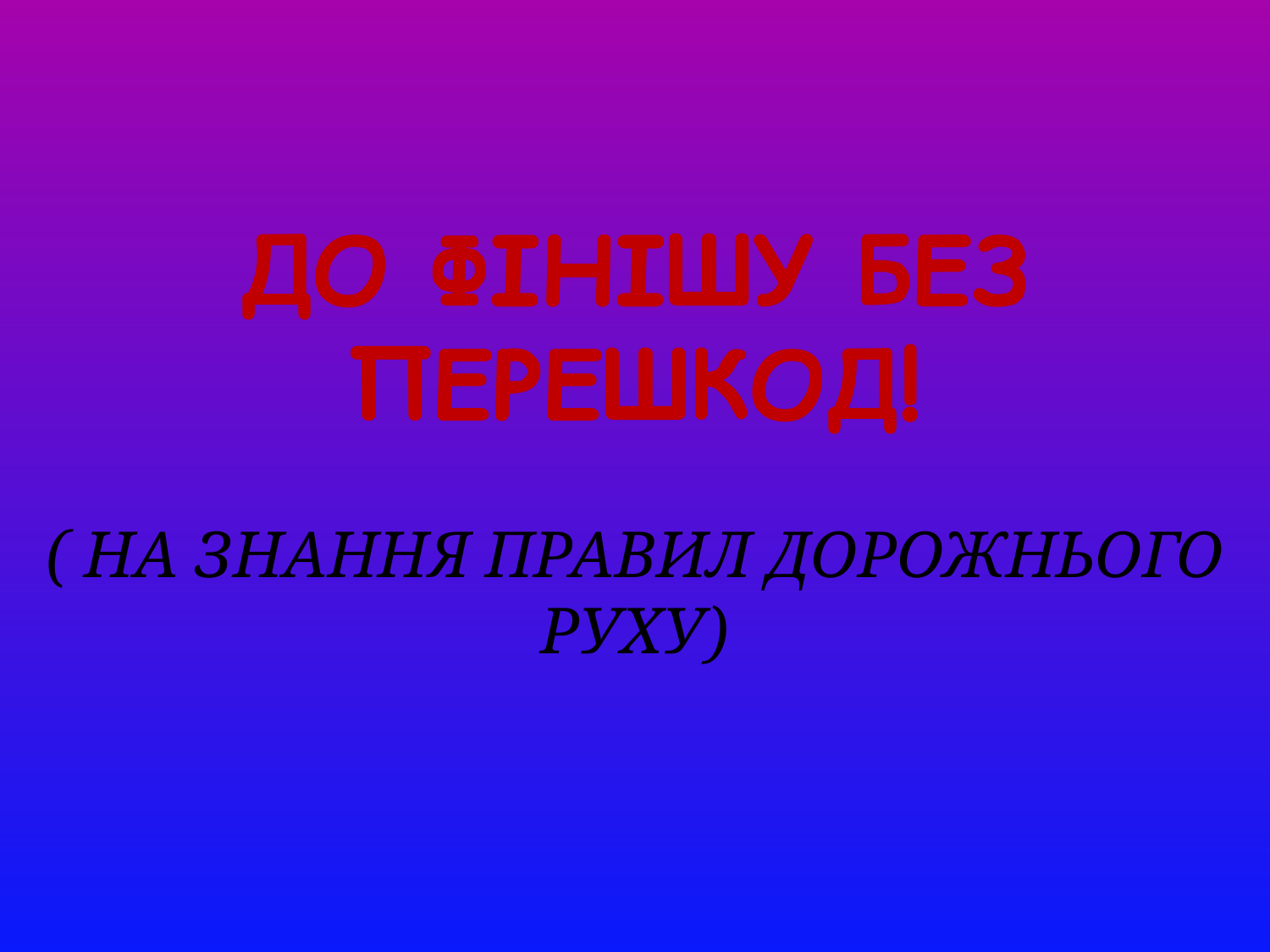

# До фінішу без перешкод! ( на знання правил дорожнього руху)